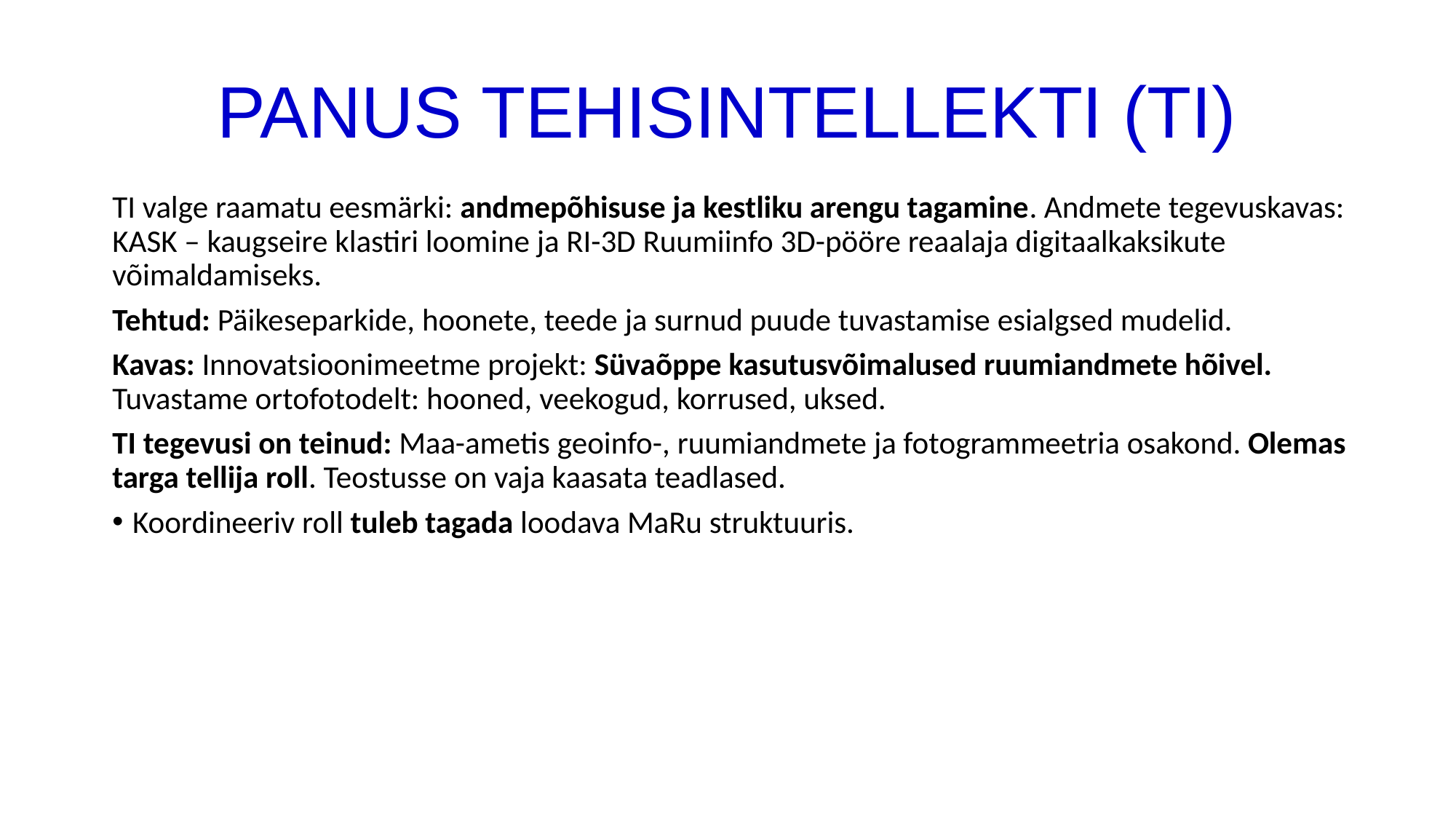

# PANUS TEHISINTELLEKTI (TI)
TI valge raamatu eesmärki: andmepõhisuse ja kestliku arengu tagamine. Andmete tegevuskavas: KASK – kaugseire klastiri loomine ja RI-3D Ruumiinfo 3D-pööre reaalaja digitaalkaksikute võimaldamiseks.
Tehtud: Päikeseparkide, hoonete, teede ja surnud puude tuvastamise esialgsed mudelid.
Kavas: Innovatsioonimeetme projekt: Süvaõppe kasutusvõimalused ruumiandmete hõivel. Tuvastame ortofotodelt: hooned, veekogud, korrused, uksed.
TI tegevusi on teinud: Maa-ametis geoinfo-, ruumiandmete ja fotogrammeetria osakond. Olemas targa tellija roll. Teostusse on vaja kaasata teadlased.
Koordineeriv roll tuleb tagada loodava MaRu struktuuris.